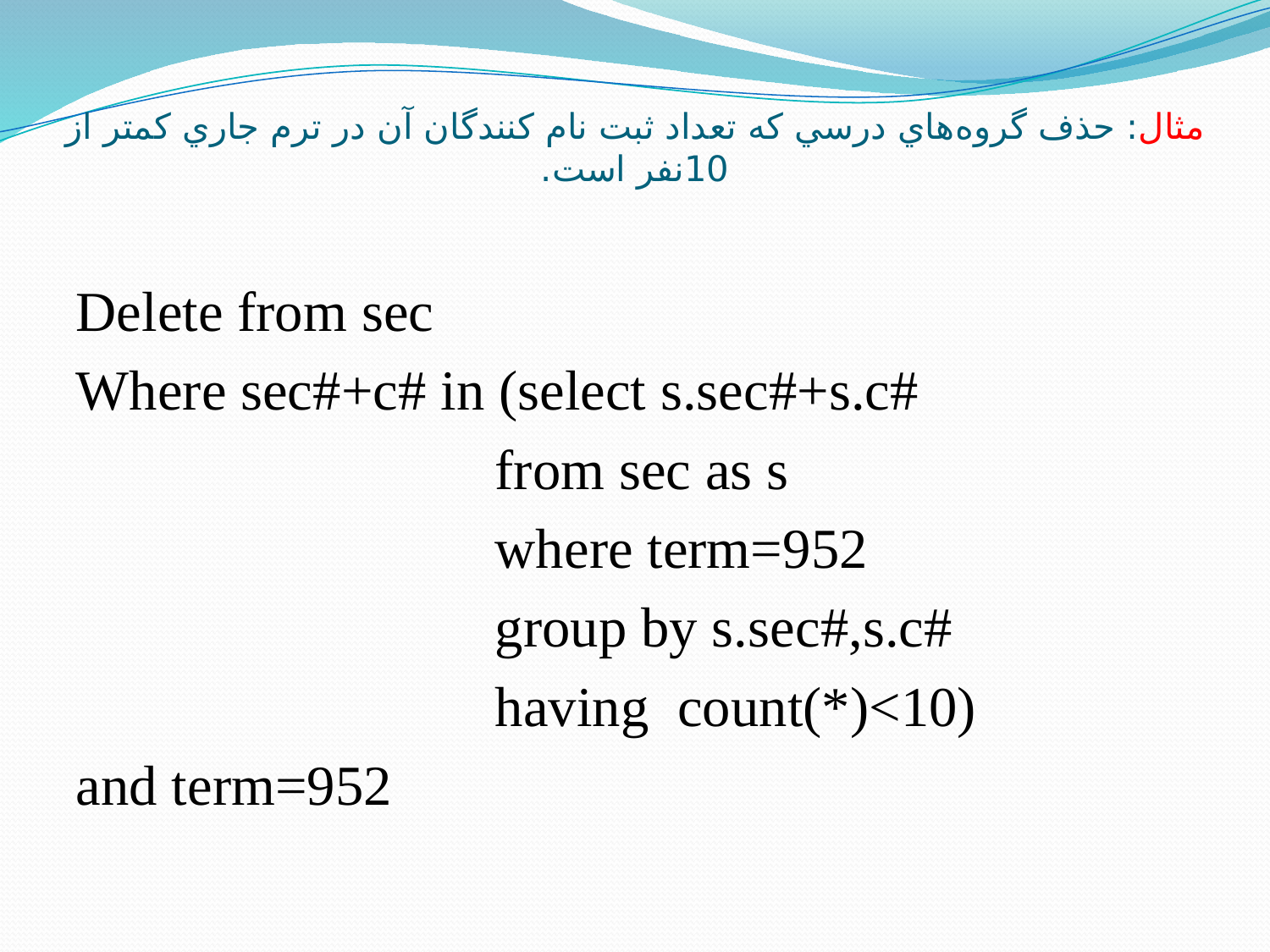

# مثال: حذف گروه‌هاي درسي که تعداد ثبت نام کنندگان آن در ترم جاري کمتر از 10نفر است.
Delete from sec
Where sec#+c# in (select s.sec#+s.c#
				from sec as s
				where term=952
				group by s.sec#,s.c#
				having  count(*)<10)
and term=952